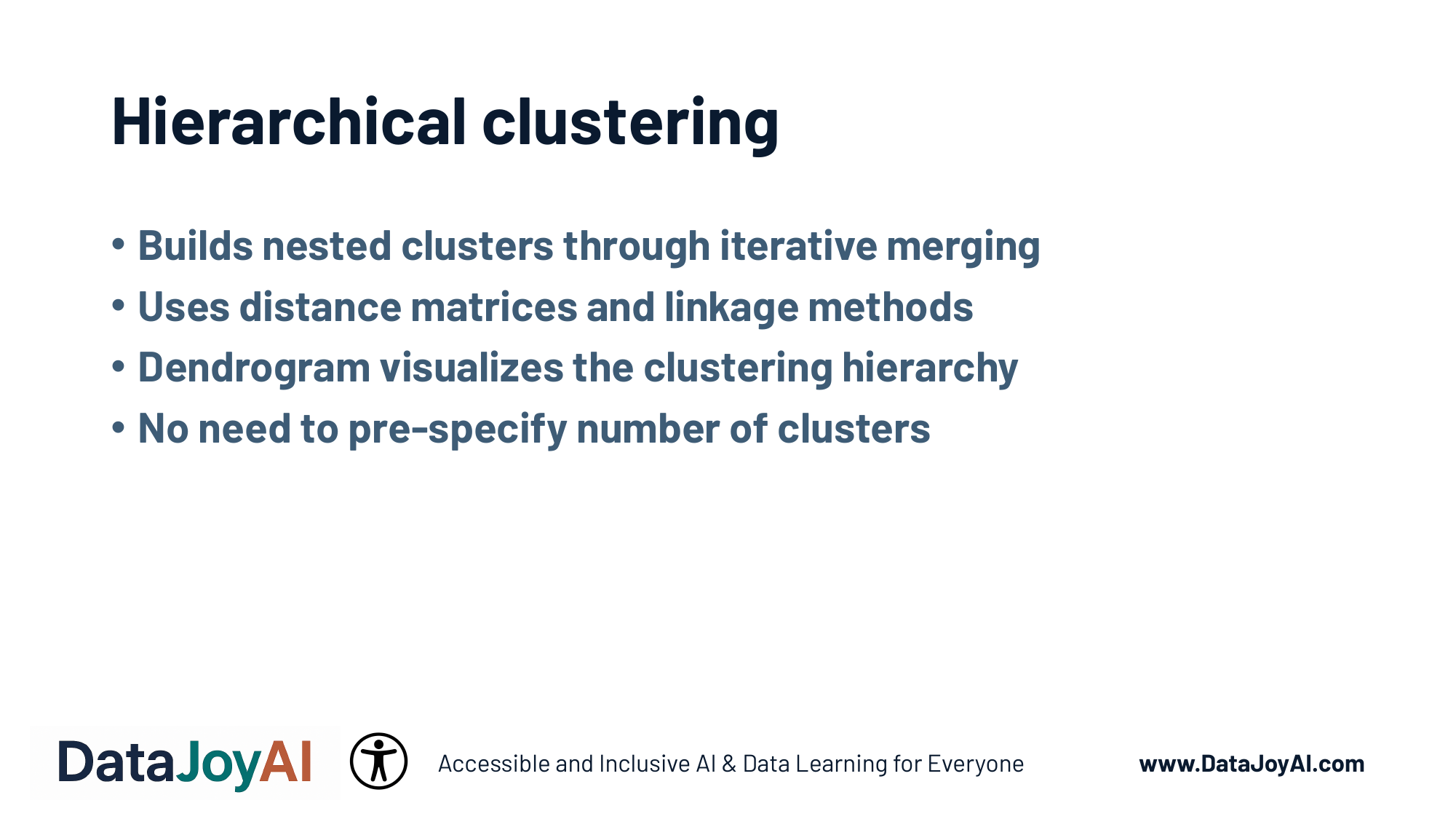

# Hierarchical clustering
Builds nested clusters through iterative merging
Uses distance matrices and linkage methods
Dendrogram visualizes the clustering hierarchy
No need to pre‑specify number of clusters